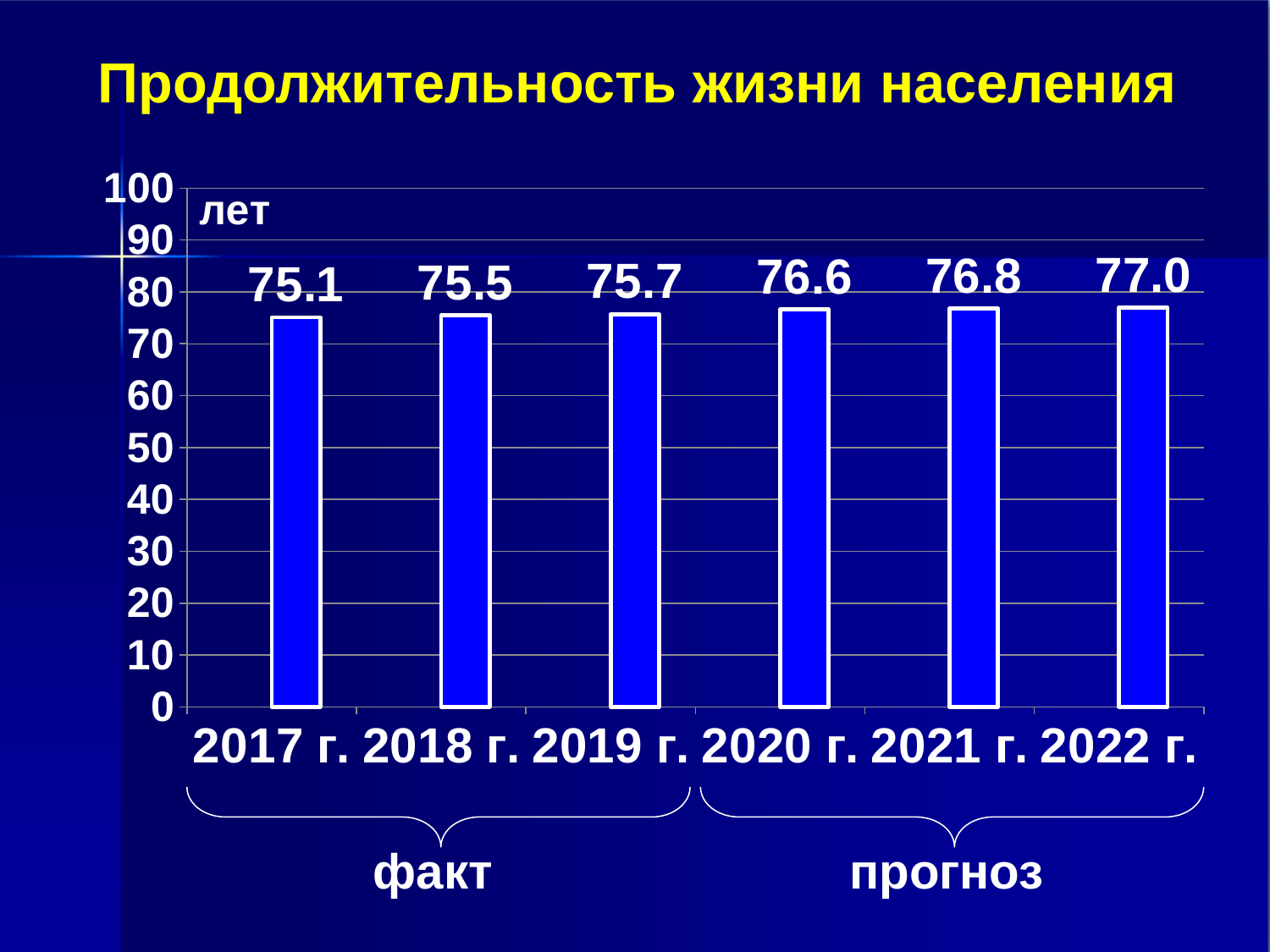

Продолжительность жизни населения

### Chart

| Category | Столбец1 | Ряд 2 |
|---|---|---|
| 2017 г. | None | 75.1 |
| 2018 г. | None | 75.5 |
| 2019 г. | None | 75.7 |
| 2020 г. | None | 76.6 |
| 2021 г. | None | 76.8 |
| 2022 г. | None | 77.0 |

факт
прогноз